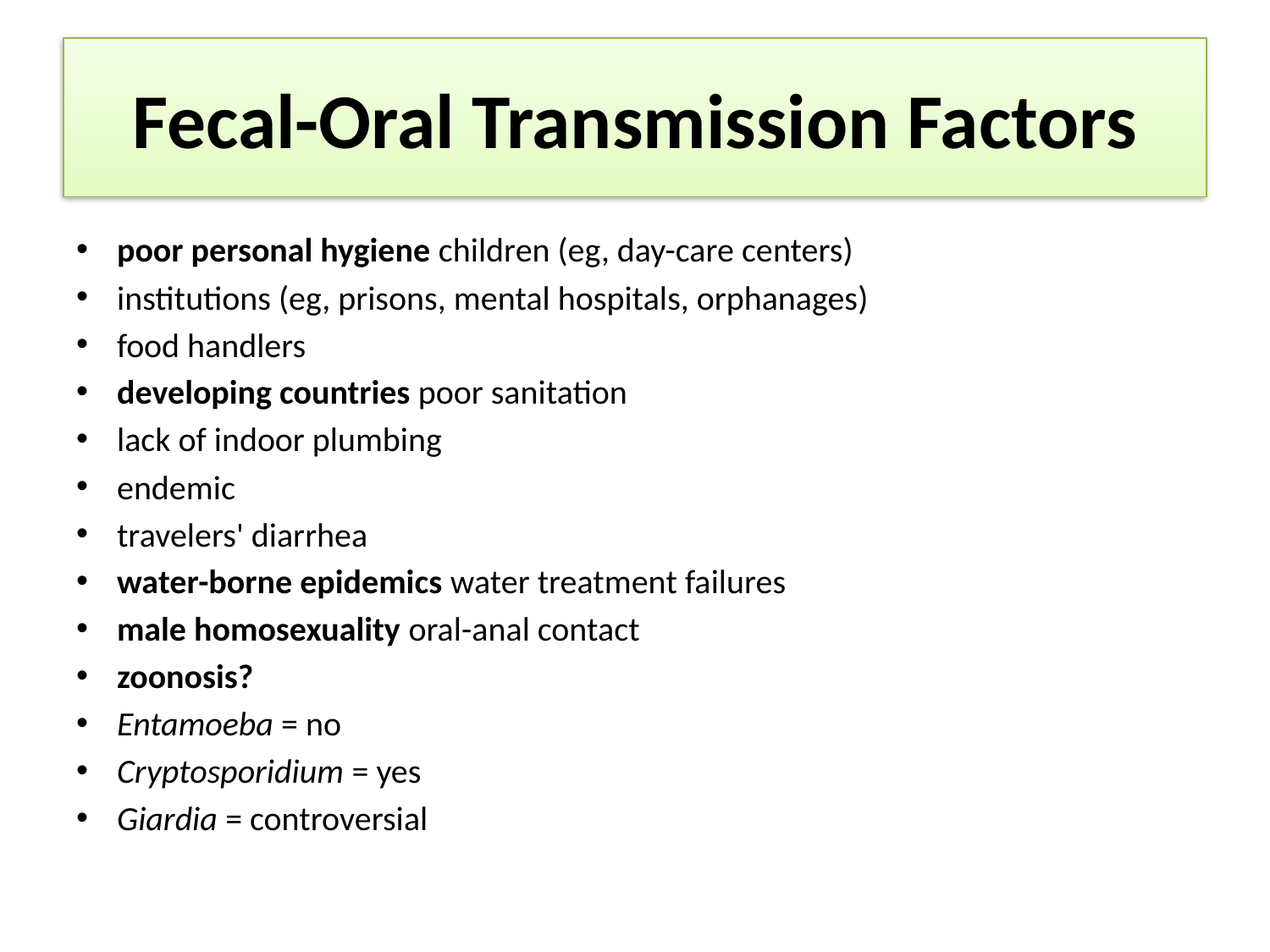

# Fecal-Oral Transmission Factors
poor personal hygiene children (eg, day-care centers)
institutions (eg, prisons, mental hospitals, orphanages)
food handlers
developing countries poor sanitation
lack of indoor plumbing
endemic
travelers' diarrhea
water-borne epidemics water treatment failures
male homosexuality oral-anal contact
zoonosis?
Entamoeba = no
Cryptosporidium = yes
Giardia = controversial